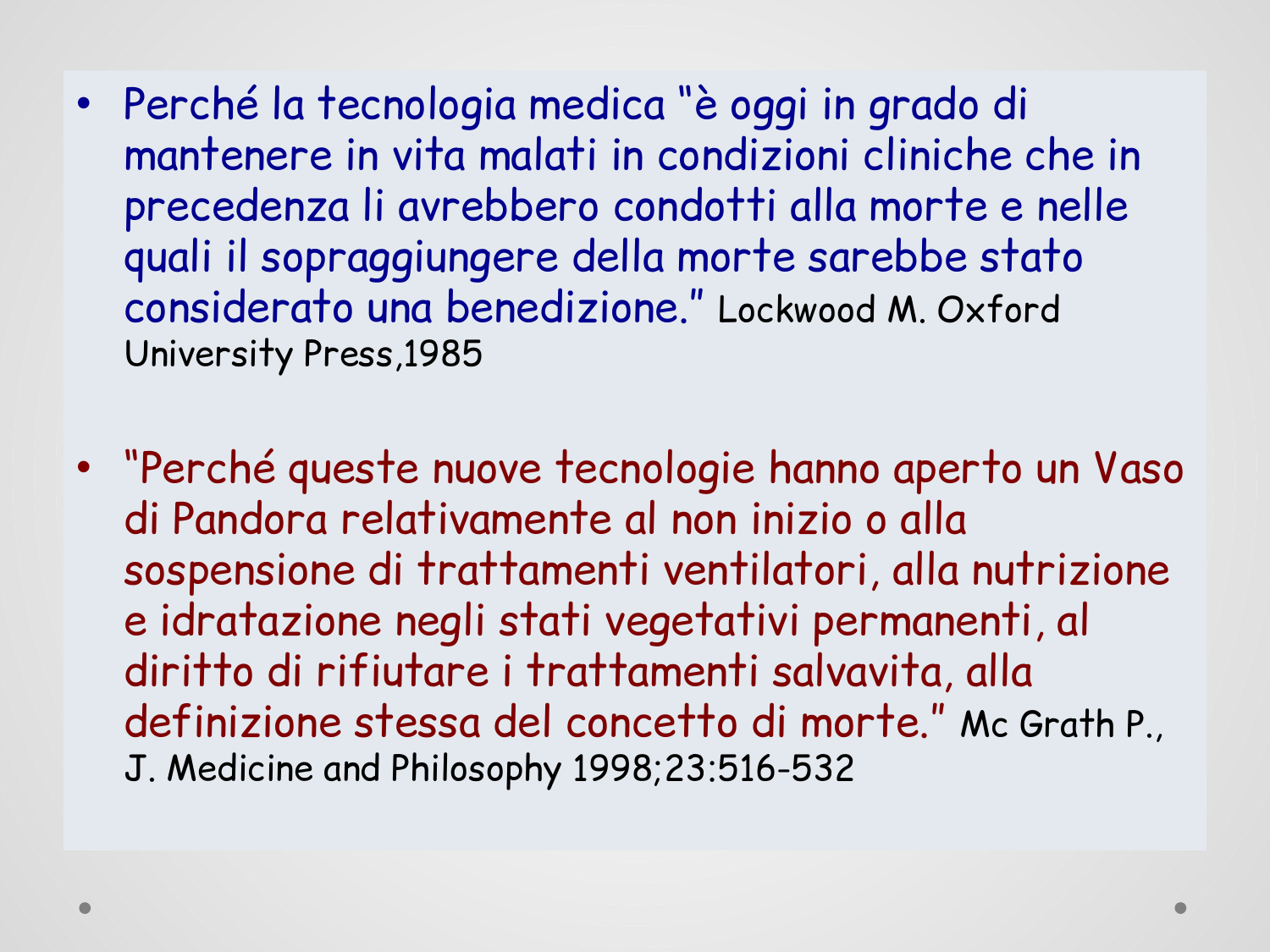

Perché la tecnologia medica “è oggi in grado di mantenere in vita malati in condizioni cliniche che in precedenza li avrebbero condotti alla morte e nelle quali il sopraggiungere della morte sarebbe stato considerato una benedizione.” Lockwood M. Oxford University Press,1985

“Perché queste nuove tecnologie hanno aperto un Vaso di Pandora relativamente al non inizio o alla sospensione di trattamenti ventilatori, alla nutrizione e idratazione negli stati vegetativi permanenti, al diritto di rifiutare i trattamenti salvavita, alla definizione stessa del concetto di morte.” Mc Grath P., J. Medicine and Philosophy 1998;23:516-532